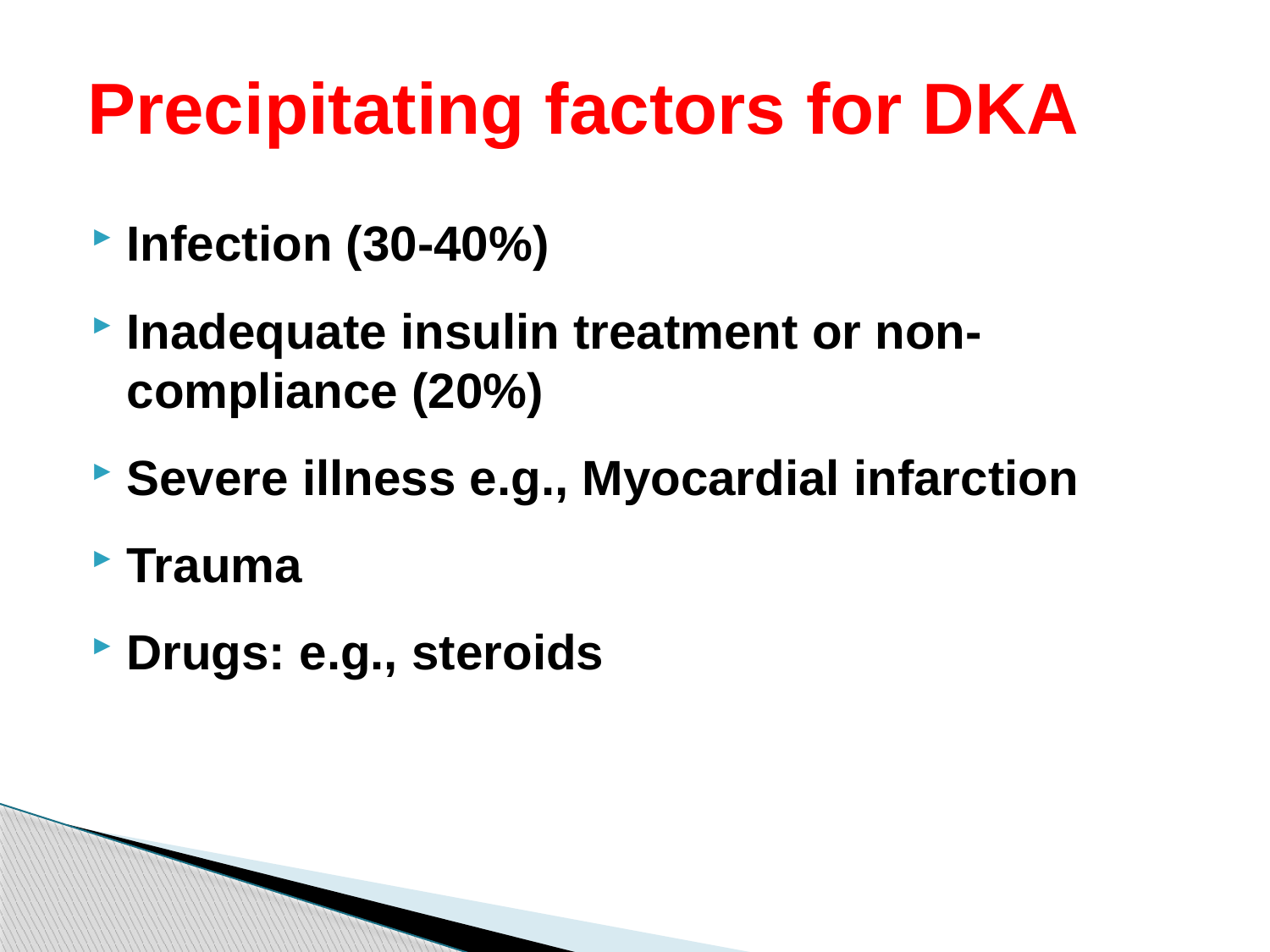

# Precipitating factors for DKA
Infection (30-40%)
Inadequate insulin treatment or non-compliance (20%)
Severe illness e.g., Myocardial infarction
Trauma
Drugs: e.g., steroids